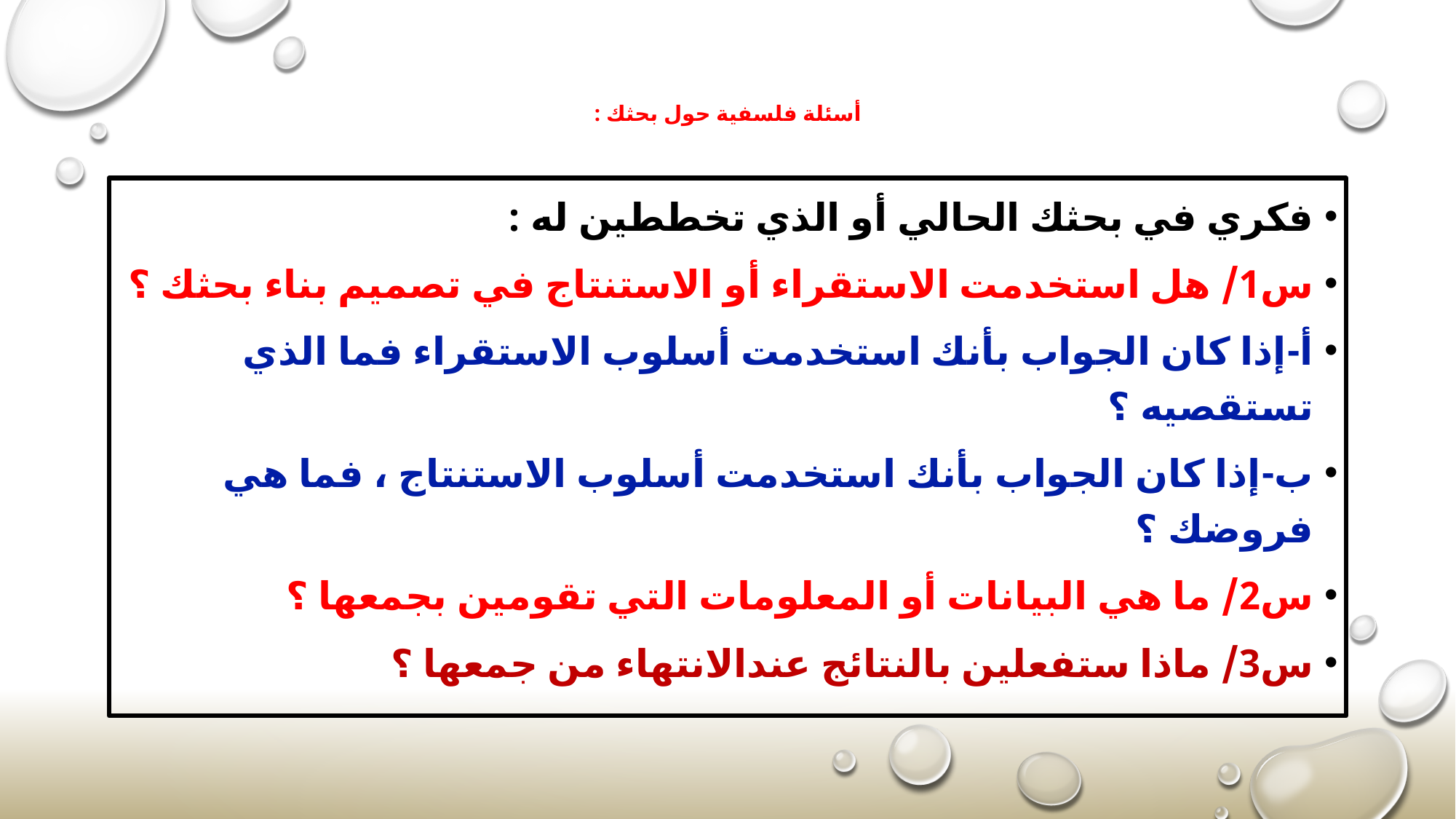

# أسئلة فلسفية حول بحثك :
فكري في بحثك الحالي أو الذي تخططين له :
س1/ هل استخدمت الاستقراء أو الاستنتاج في تصميم بناء بحثك ؟
أ-إذا كان الجواب بأنك استخدمت أسلوب الاستقراء فما الذي تستقصيه ؟
ب-إذا كان الجواب بأنك استخدمت أسلوب الاستنتاج ، فما هي فروضك ؟
س2/ ما هي البيانات أو المعلومات التي تقومين بجمعها ؟
س3/ ماذا ستفعلين بالنتائج عندالانتهاء من جمعها ؟